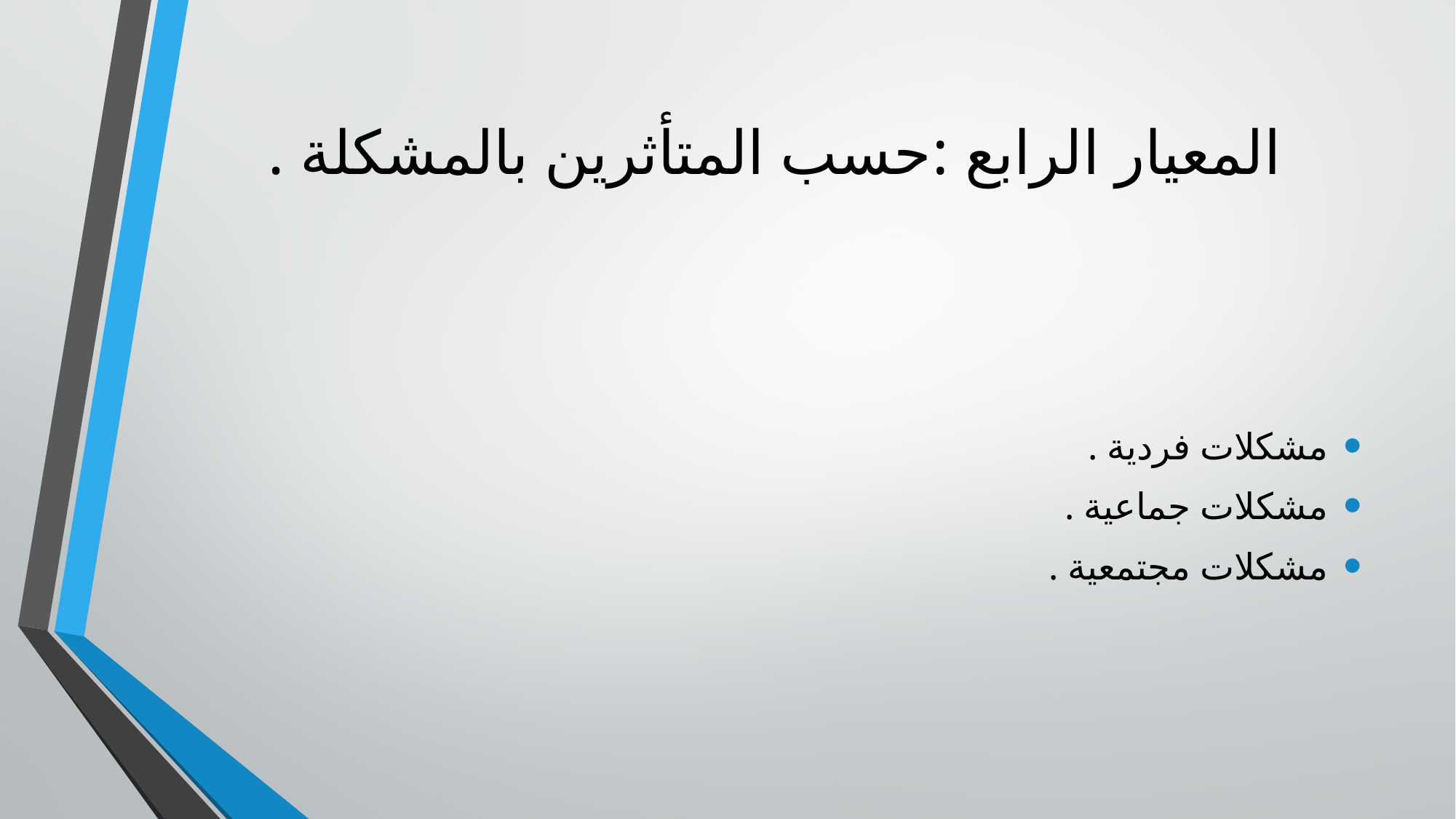

# المعيار الرابع :حسب المتأثرين بالمشكلة .
مشكلات فردية .
مشكلات جماعية .
مشكلات مجتمعية .